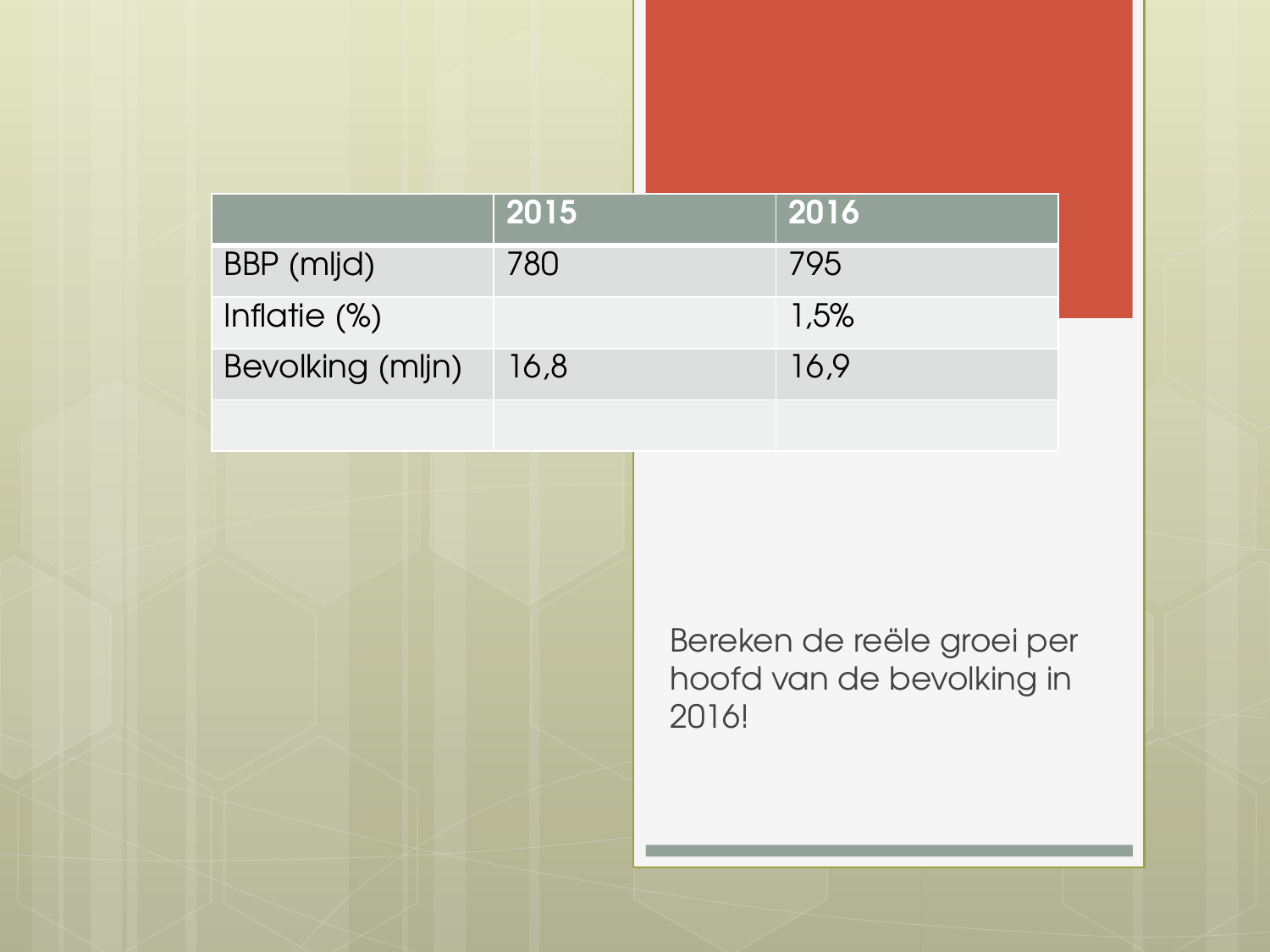

|  | 2015 | 2016 |
| --- | --- | --- |
| BBP (mljd) | 780 | 795 |
| Inflatie (%) |  | 1,5% |
| Bevolking (mljn) | 16,8 | 16,9 |
|  |  |  |
#
Bereken de reële groei per hoofd van de bevolking in 2016!